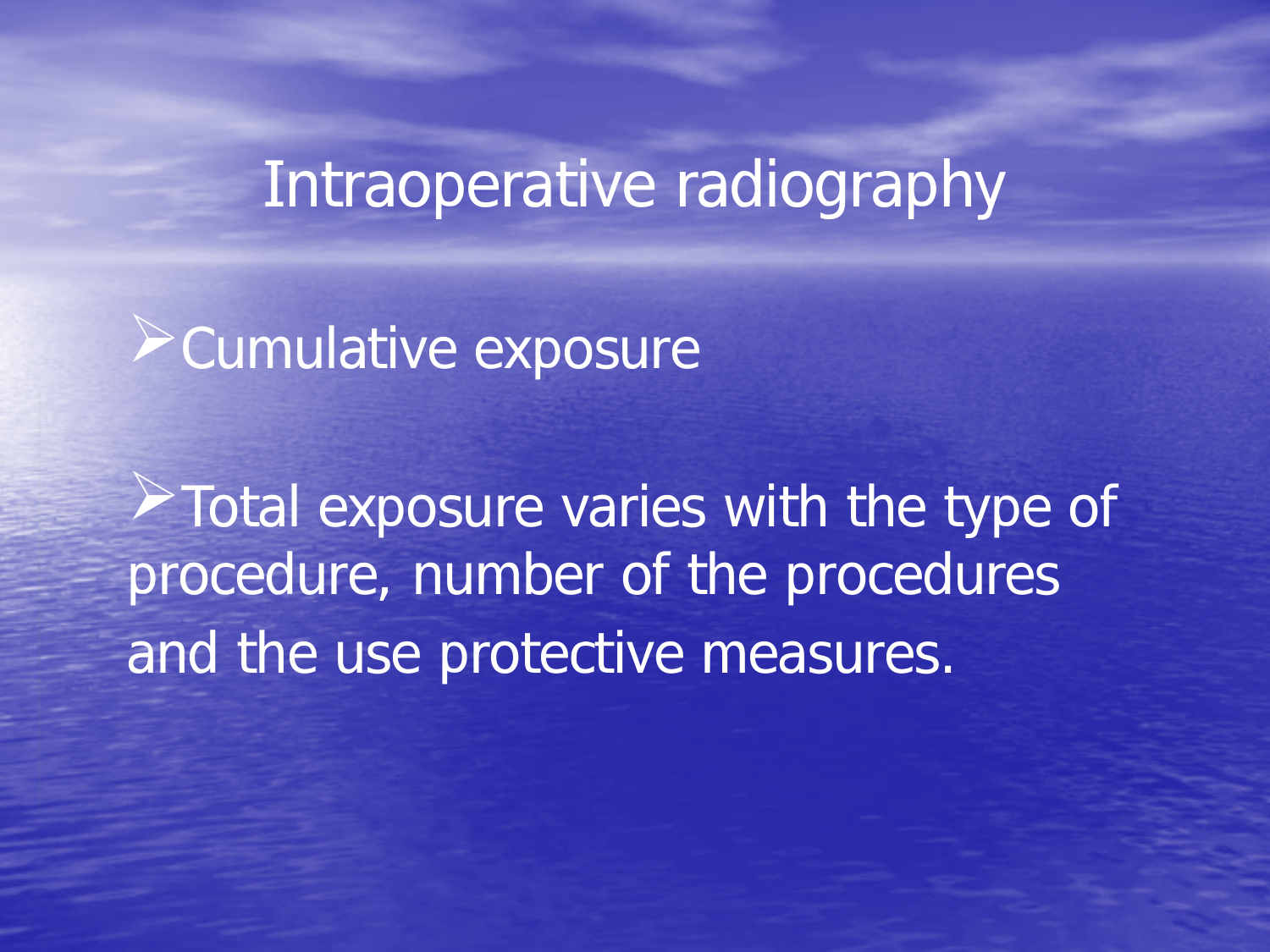

# Intraoperative radiography
Cumulative exposure

Total exposure varies with the type of procedure, number of the procedures
and the use protective measures.